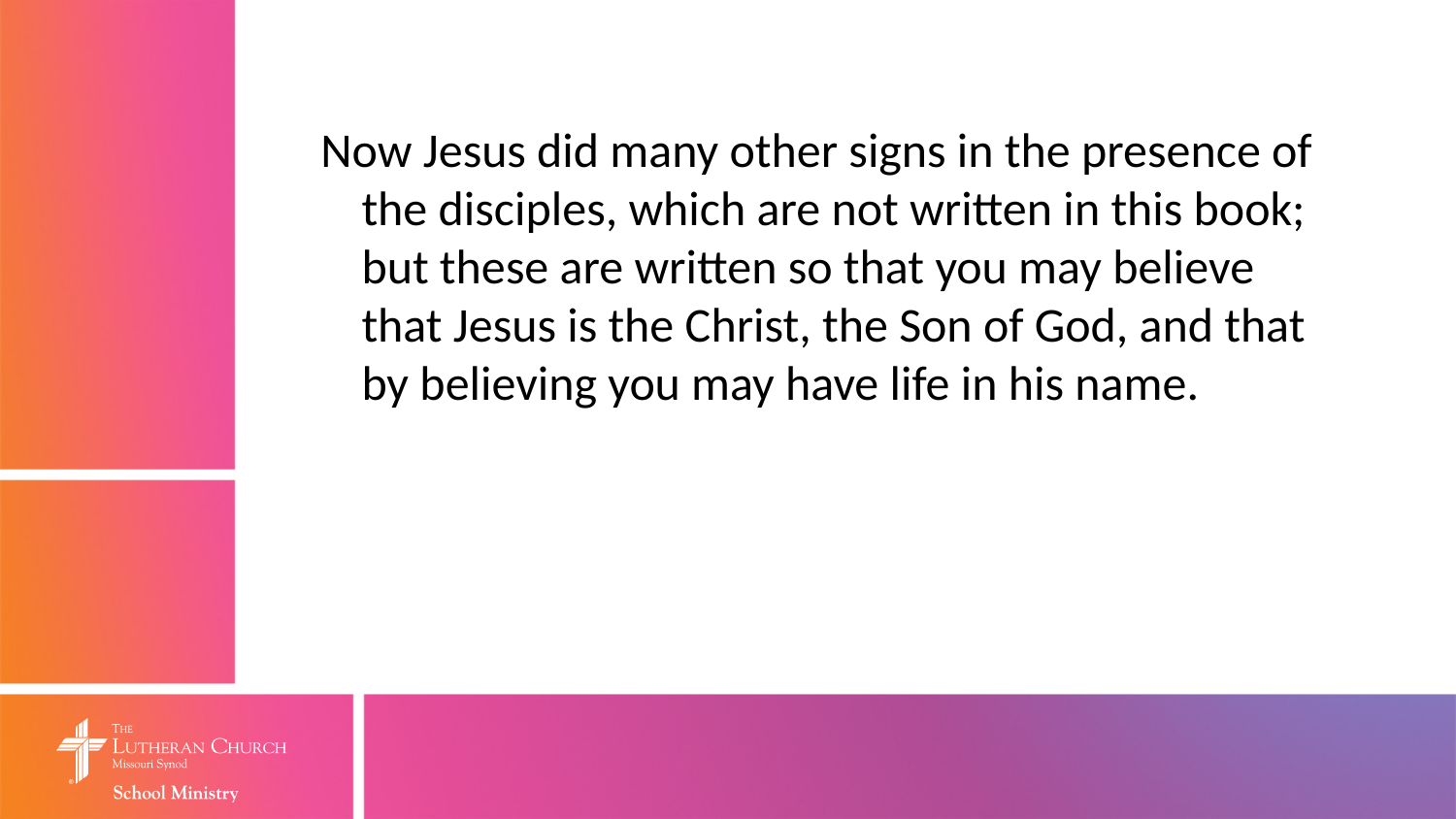

Now Jesus did many other signs in the presence of the disciples, which are not written in this book; but these are written so that you may believe that Jesus is the Christ, the Son of God, and that by believing you may have life in his name.